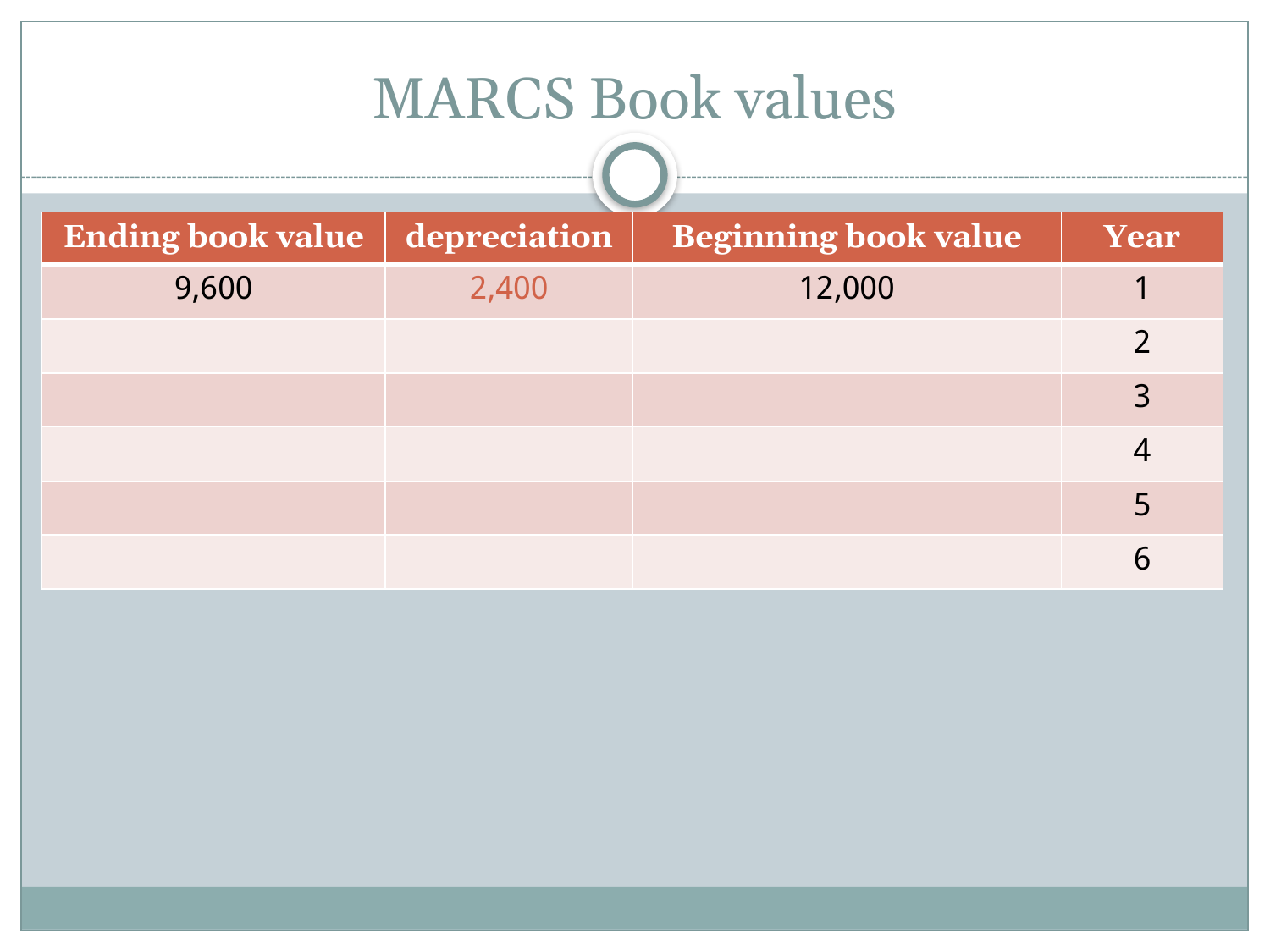

# MARCS Book values
| Ending book value | depreciation | Beginning book value | Year |
| --- | --- | --- | --- |
| 9,600 | 2,400 | 12,000 | 1 |
|  |  |  | 2 |
|  |  |  | 3 |
|  |  |  | 4 |
|  |  |  | 5 |
|  |  |  | 6 |